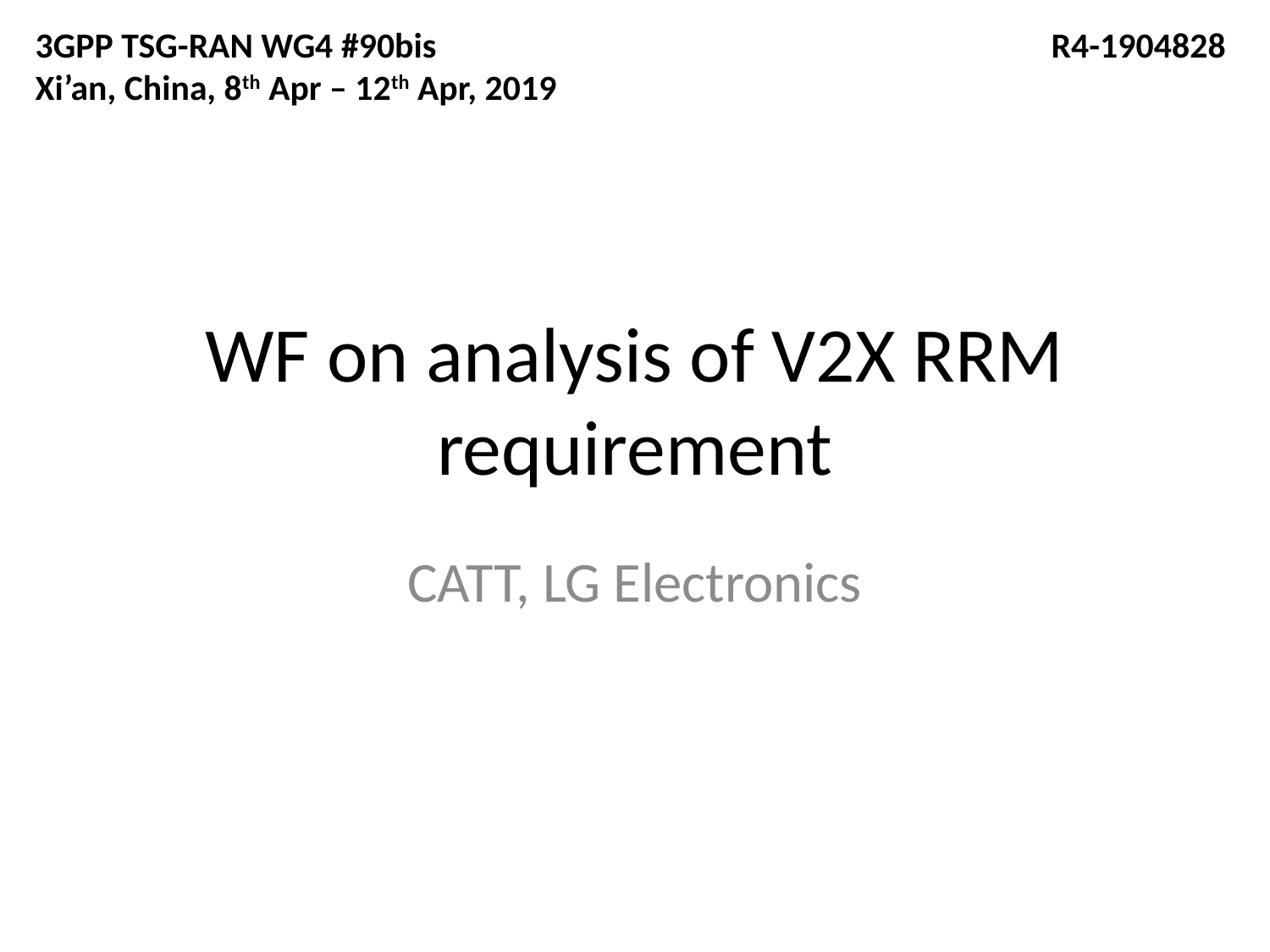

3GPP TSG-RAN WG4 #90bis					R4-1904828
Xi’an, China, 8th Apr – 12th Apr, 2019
# WF on analysis of V2X RRM requirement
CATT, LG Electronics